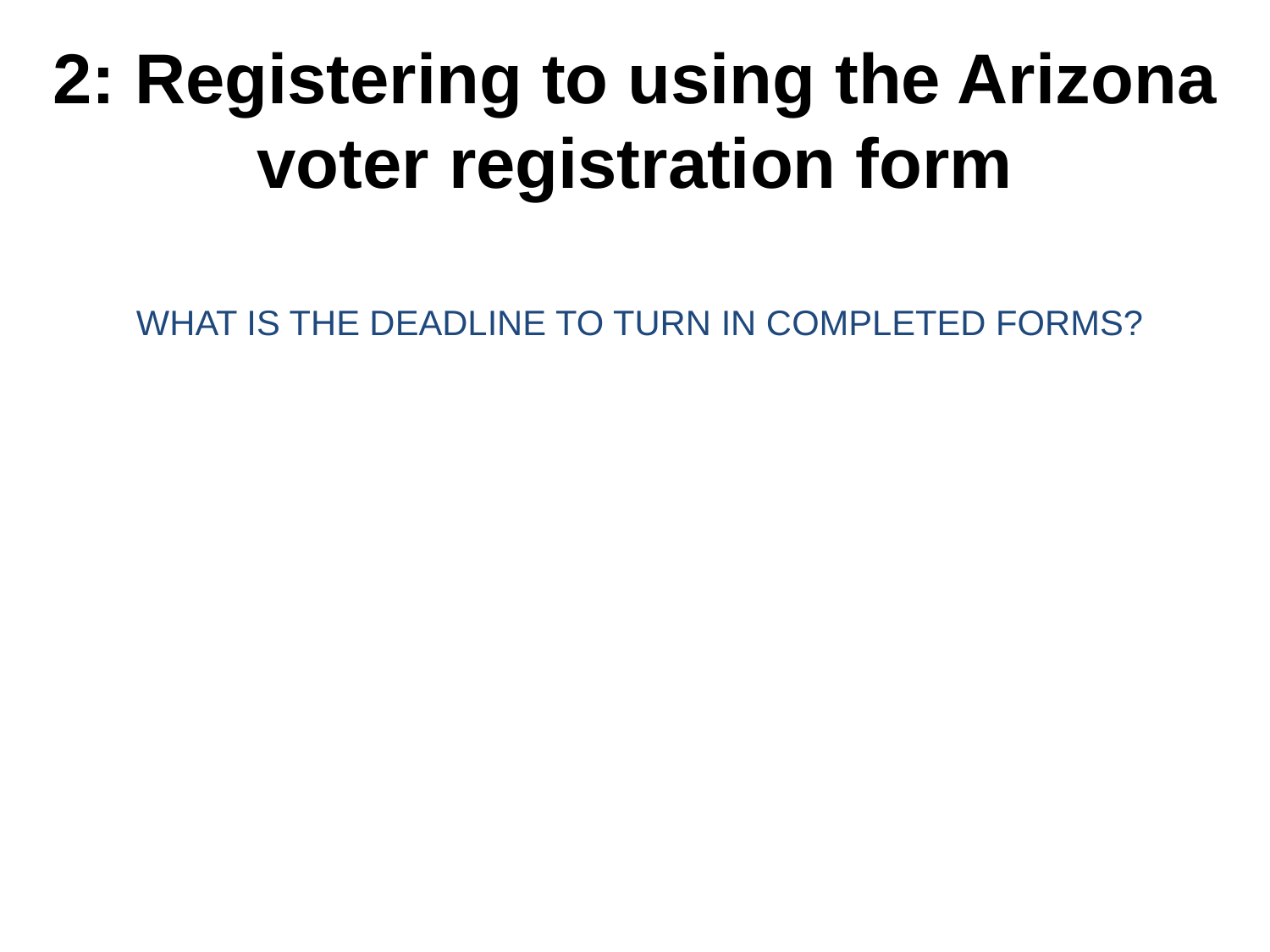

# 2: Registering to using the Arizona voter registration form
WHAT IS THE DEADLINE TO TURN IN COMPLETED FORMS?